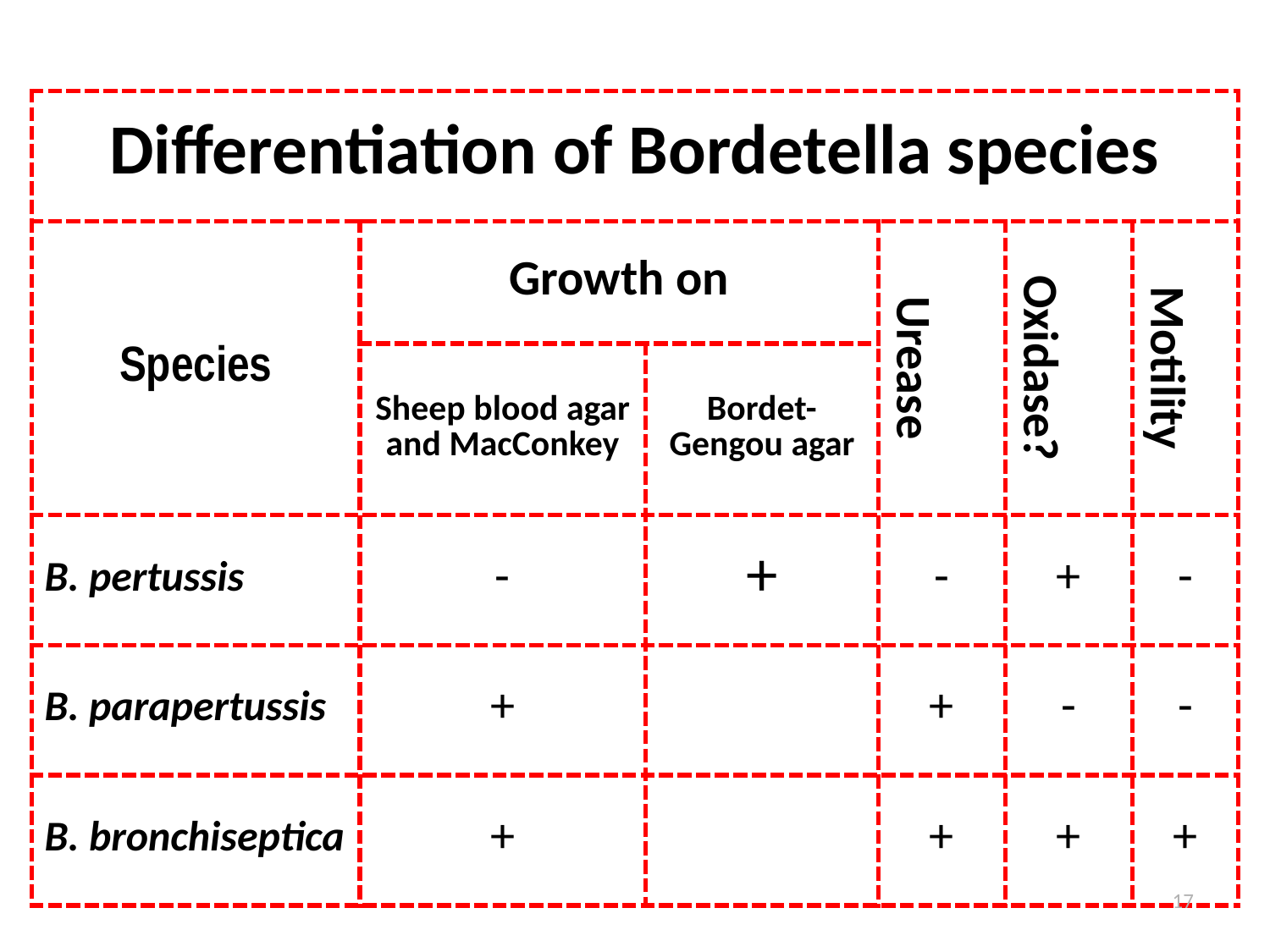

| Differentiation of Bordetella species |  |  |  |  |  |
| --- | --- | --- | --- | --- | --- |
| Species | Growth on |  | Urease | Oxidase? | Motility |
|  | Sheep blood agar and MacConkey | Bordet-Gengou agar |  |  |  |
| B. pertussis | - | + | - | + | - |
| B. parapertussis | + |  | + | - | - |
| B. bronchiseptica | + |  | + | + | + |

17